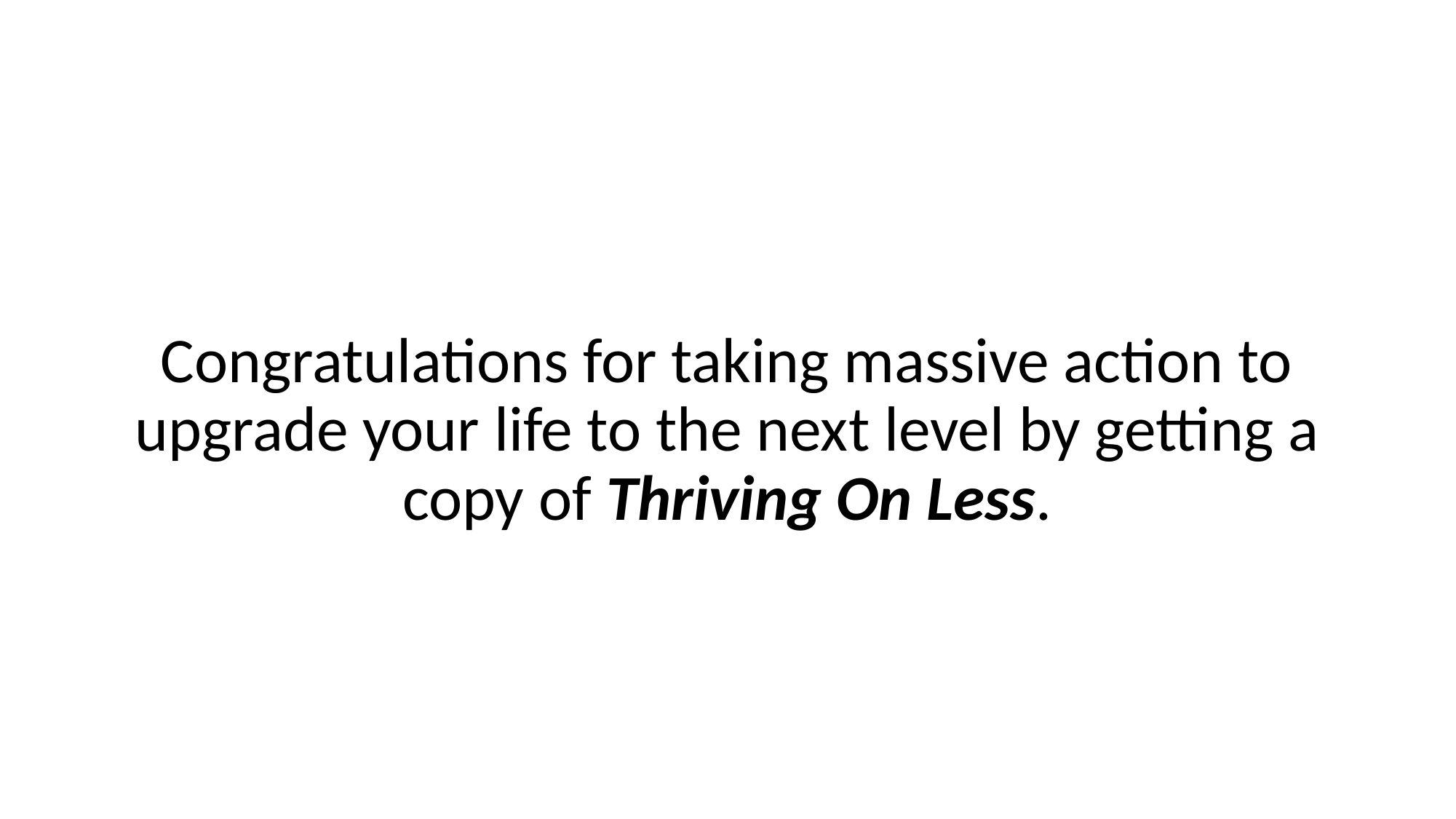

Congratulations for taking massive action to upgrade your life to the next level by getting a copy of Thriving On Less.